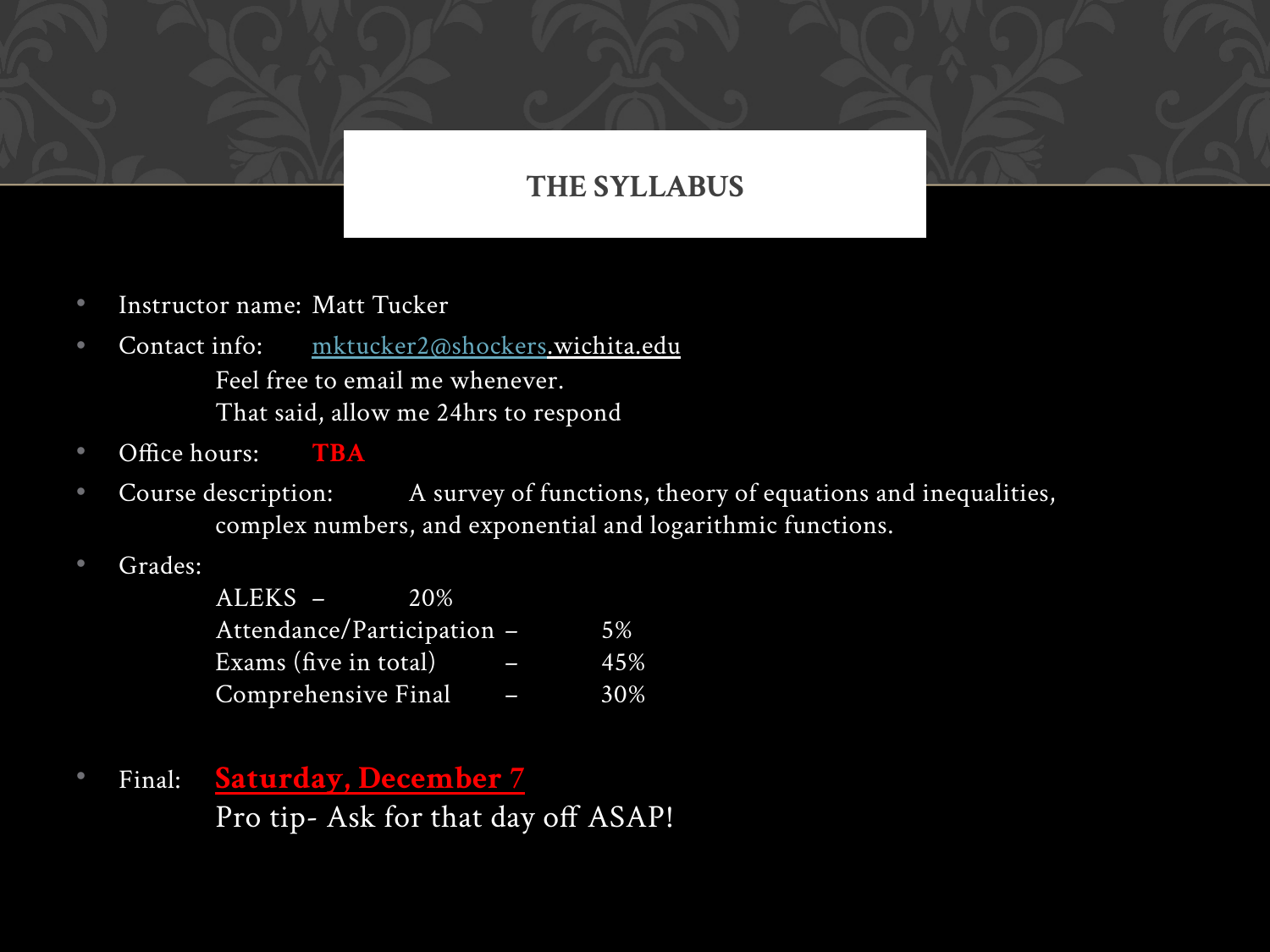

# The syllabus
Instructor name: 	Matt Tucker
Contact info:		mktucker2@shockers.wichita.edu
			Feel free to email me whenever.
			That said, allow me 24hrs to respond
Office hours:		TBA
Course description:	A survey of functions, theory of equations and inequalities,
			complex numbers, and exponential and logarithmic functions.
Grades:
		ALEKS				–	20%
		Attendance/Participation		–	5%
		Exams (five in total)			–	45%
		Comprehensive Final		–	30%

Final:			Saturday, December 7
			Pro tip- Ask for that day off ASAP!